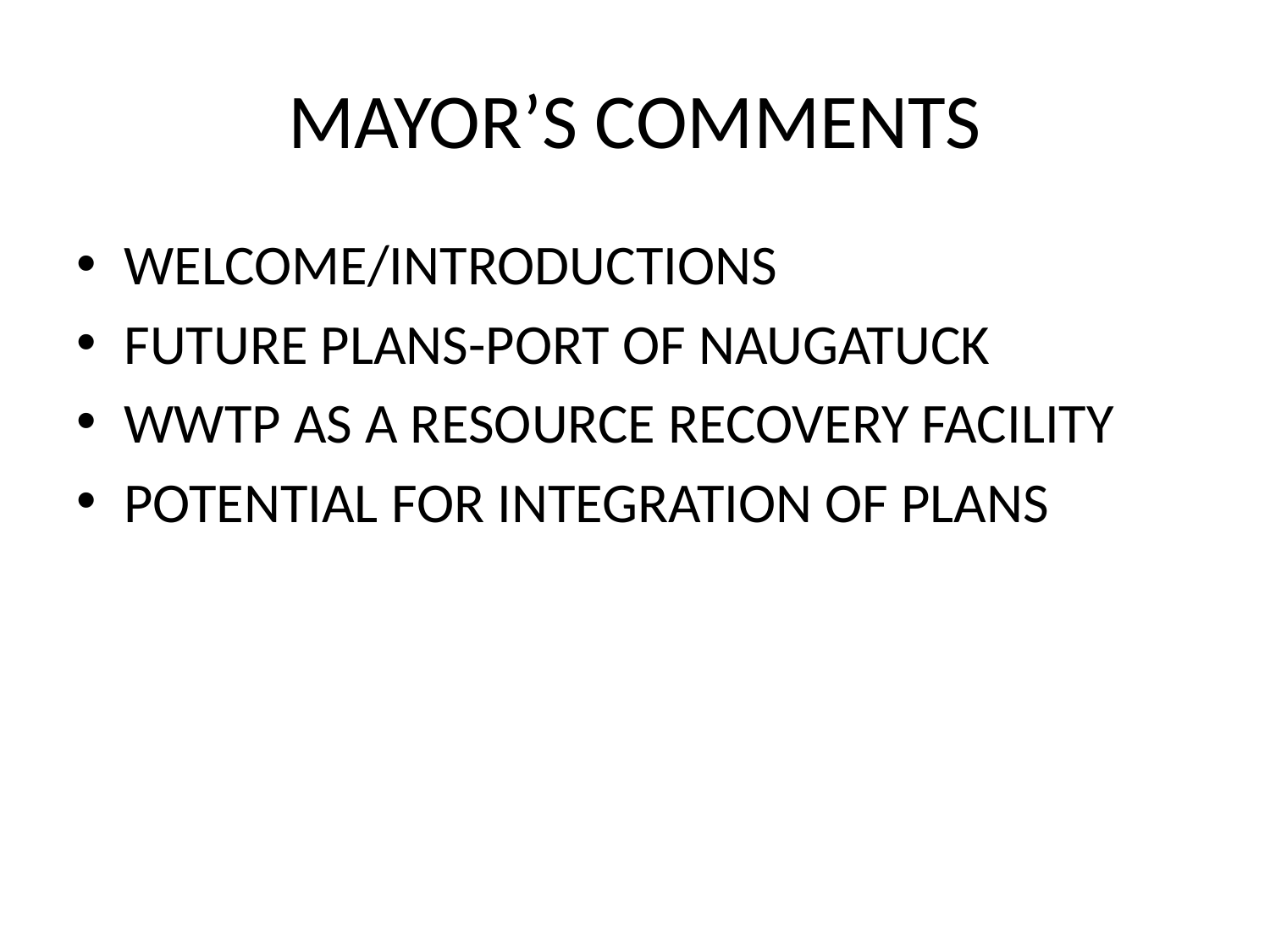

# MAYOR’S COMMENTS
WELCOME/INTRODUCTIONS
FUTURE PLANS-PORT OF NAUGATUCK
WWTP AS A RESOURCE RECOVERY FACILITY
POTENTIAL FOR INTEGRATION OF PLANS